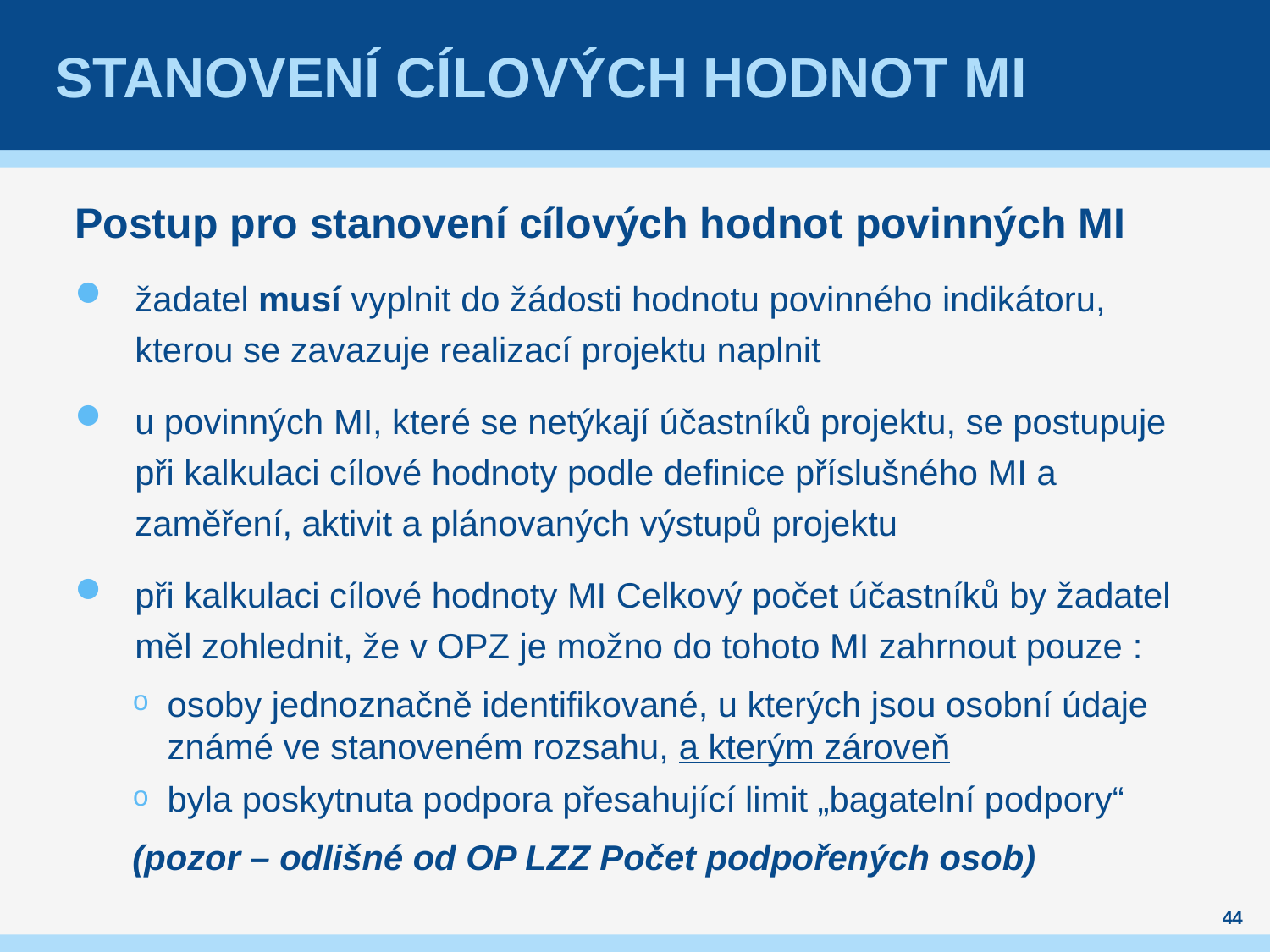

# Stanovení cílových hodnot MI
Postup pro stanovení cílových hodnot povinných MI
žadatel musí vyplnit do žádosti hodnotu povinného indikátoru, kterou se zavazuje realizací projektu naplnit
u povinných MI, které se netýkají účastníků projektu, se postupuje   při kalkulaci cílové hodnoty podle definice příslušného MI a zaměření, aktivit a plánovaných výstupů projektu
při kalkulaci cílové hodnoty MI Celkový počet účastníků by žadatel měl zohlednit, že v OPZ je možno do tohoto MI zahrnout pouze :
osoby jednoznačně identifikované, u kterých jsou osobní údaje známé ve stanoveném rozsahu, a kterým zároveň
byla poskytnuta podpora přesahující limit „bagatelní podpory“
(pozor – odlišné od OP LZZ Počet podpořených osob)
44